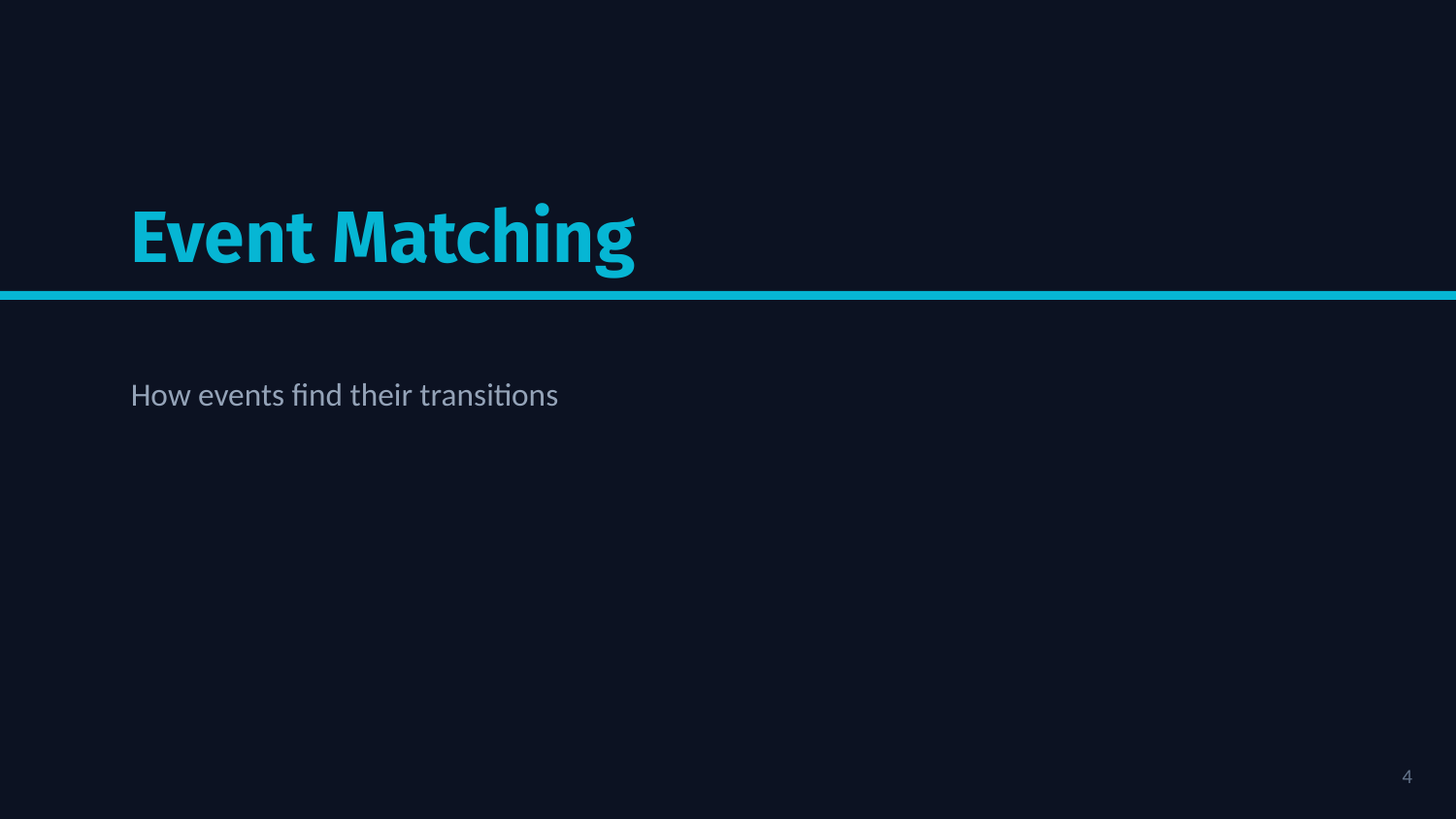

Event Matching

How events find their transitions
4